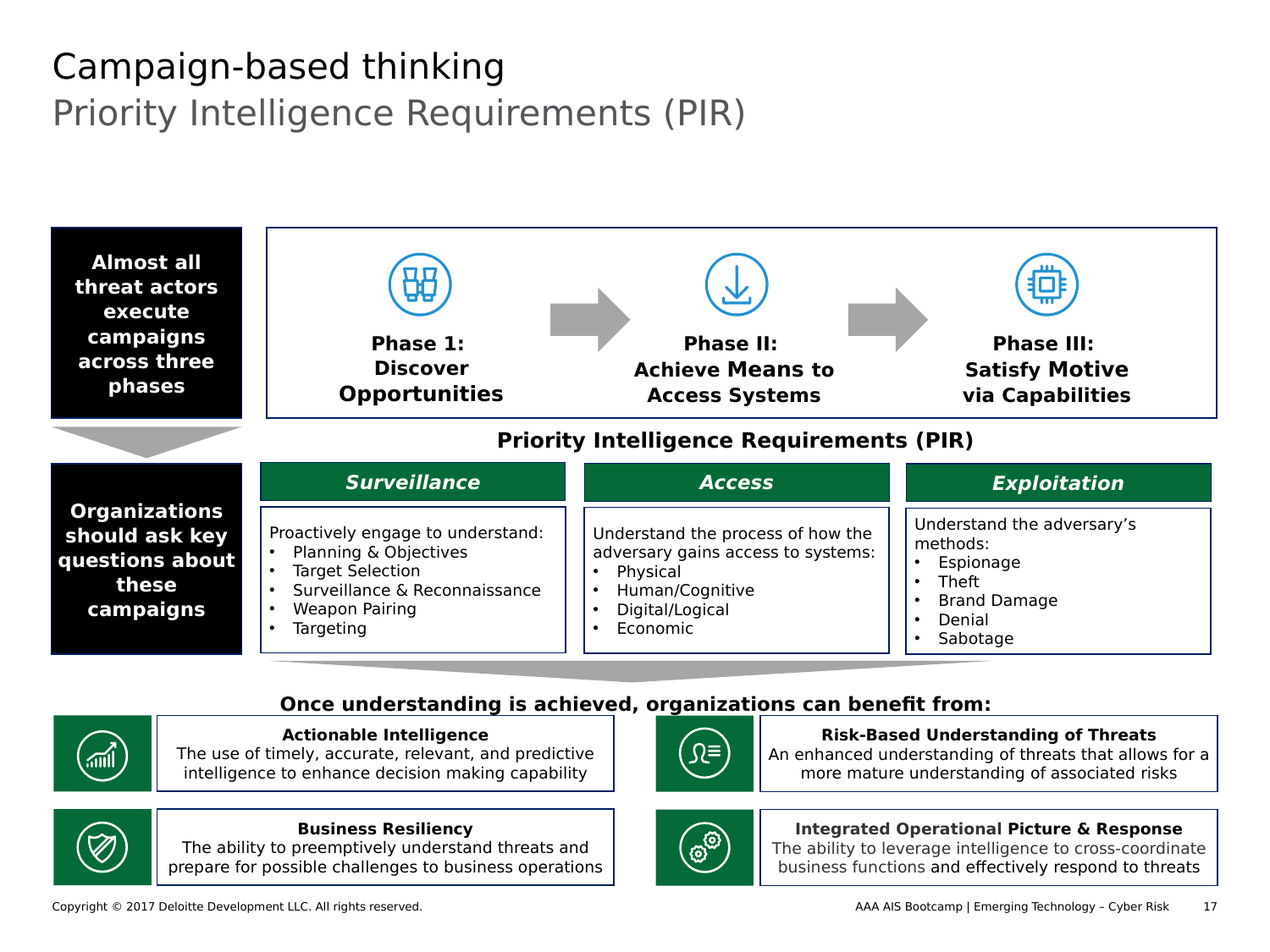

# Campaign-based thinking
Priority Intelligence Requirements (PIR)

Almost all threat actors execute campaigns across three phases

Phase 1:
Discover Opportunities
Phase II:
Achieve Means to Access Systems
Phase III:
Satisfy Motive via Capabilities
Priority Intelligence Requirements (PIR)

Surveillance
Access
Organizations should ask key questions about these campaigns
Exploitation
Proactively engage to understand:
Planning & Objectives
Target Selection
Surveillance & Reconnaissance
Weapon Pairing
Targeting
Understand the process of how the adversary gains access to systems:
Physical
Human/Cognitive
Digital/Logical
Economic
Understand the adversary’s methods:
Espionage
Theft
Brand Damage
Denial
Sabotage

Once understanding is achieved, organizations can benefit from:
Actionable Intelligence
The use of timely, accurate, relevant, and predictive intelligence to enhance decision making capability

Risk-Based Understanding of Threats
An enhanced understanding of threats that allows for a more mature understanding of associated risks

Business Resiliency
The ability to preemptively understand threats and prepare for possible challenges to business operations

Integrated Operational Picture & Response
The ability to leverage intelligence to cross-coordinate business functions and effectively respond to threats